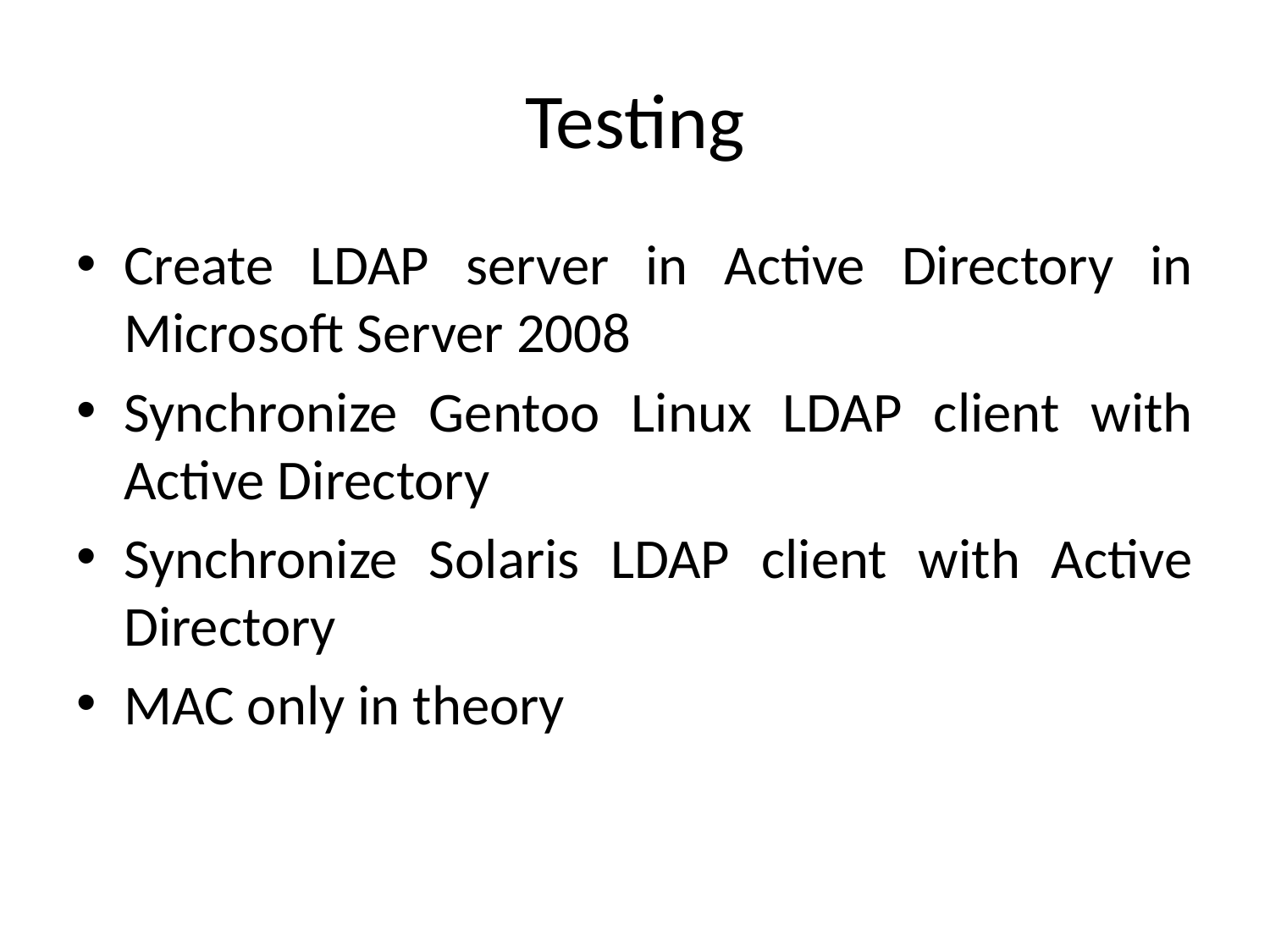

# Testing
Create LDAP server in Active Directory in Microsoft Server 2008
Synchronize Gentoo Linux LDAP client with Active Directory
Synchronize Solaris LDAP client with Active Directory
MAC only in theory